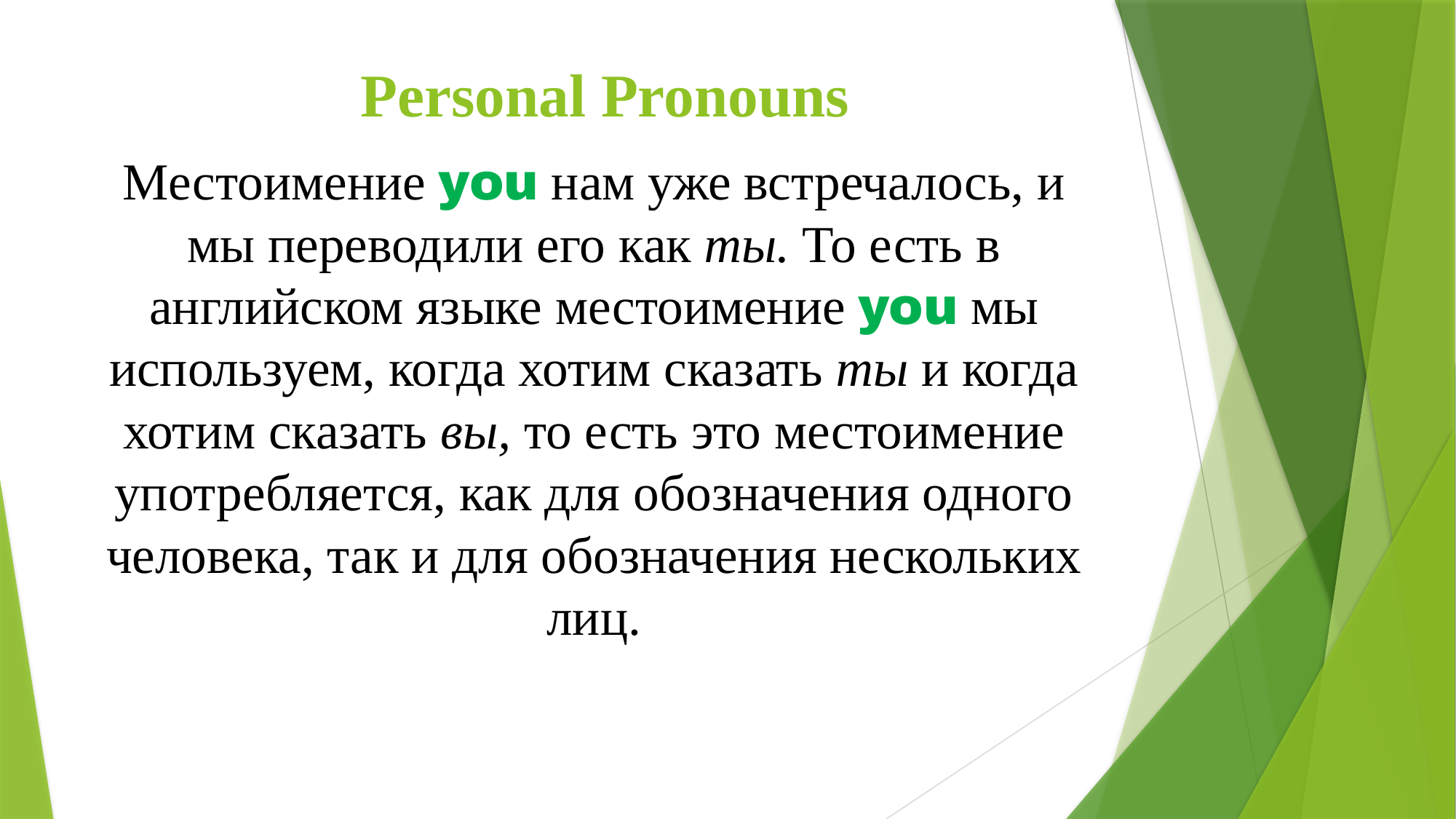

# Personal Pronouns
Местоимение you нам уже встречалось, и мы переводили его как ты. То есть в английском языке местоимение you мы используем, когда хотим сказать ты и когда хотим сказать вы, то есть это местоимение употребляется, как для обозначения одного человека, так и для обозначения нескольких лиц.